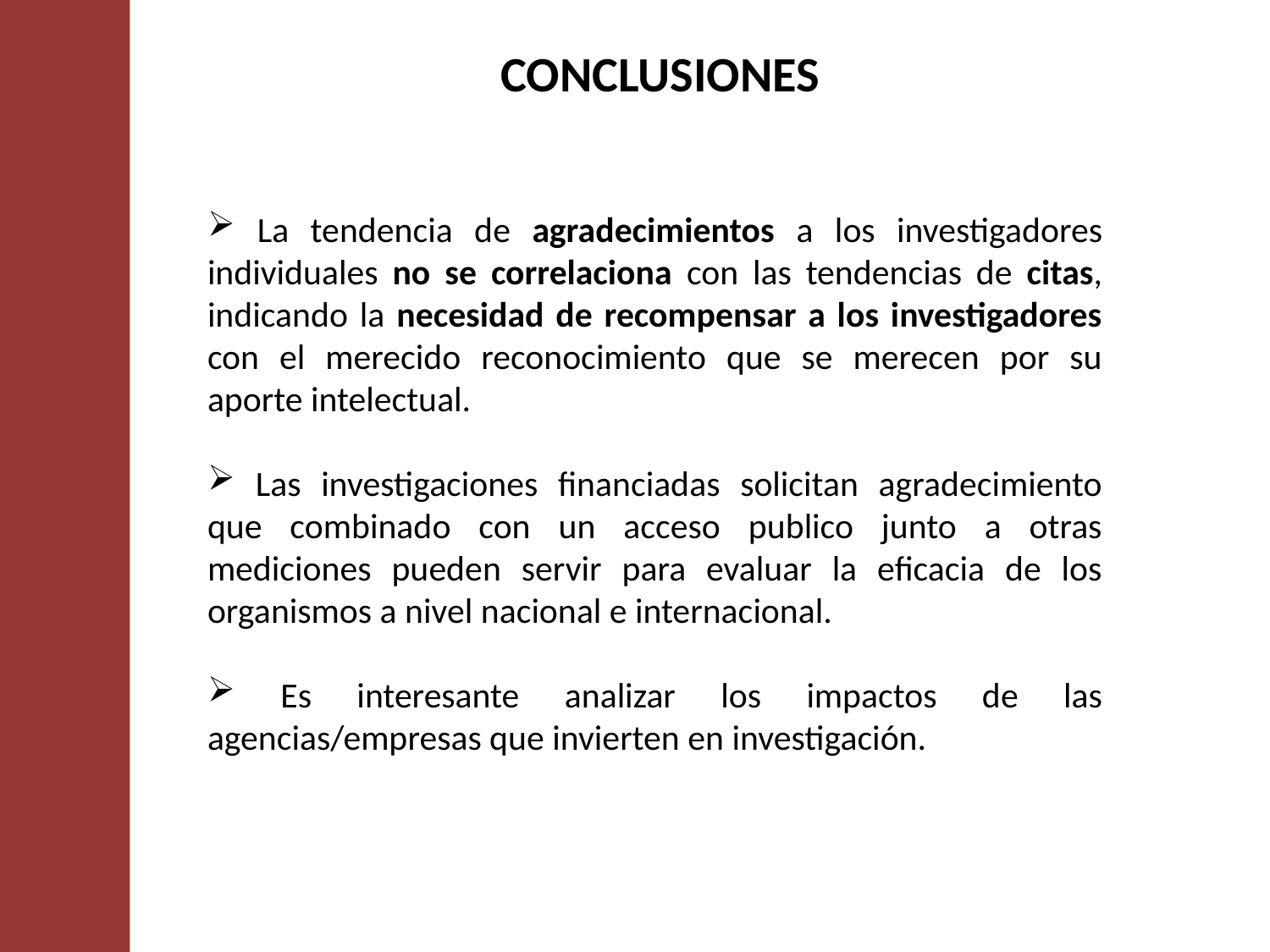

CONCLUSIONES
 La tendencia de agradecimientos a los investigadores individuales no se correlaciona con las tendencias de citas, indicando la necesidad de recompensar a los investigadores con el merecido reconocimiento que se merecen por su aporte intelectual.

 Las investigaciones financiadas solicitan agradecimiento que combinado con un acceso publico junto a otras mediciones pueden servir para evaluar la eficacia de los organismos a nivel nacional e internacional.

 Es interesante analizar los impactos de las agencias/empresas que invierten en investigación.